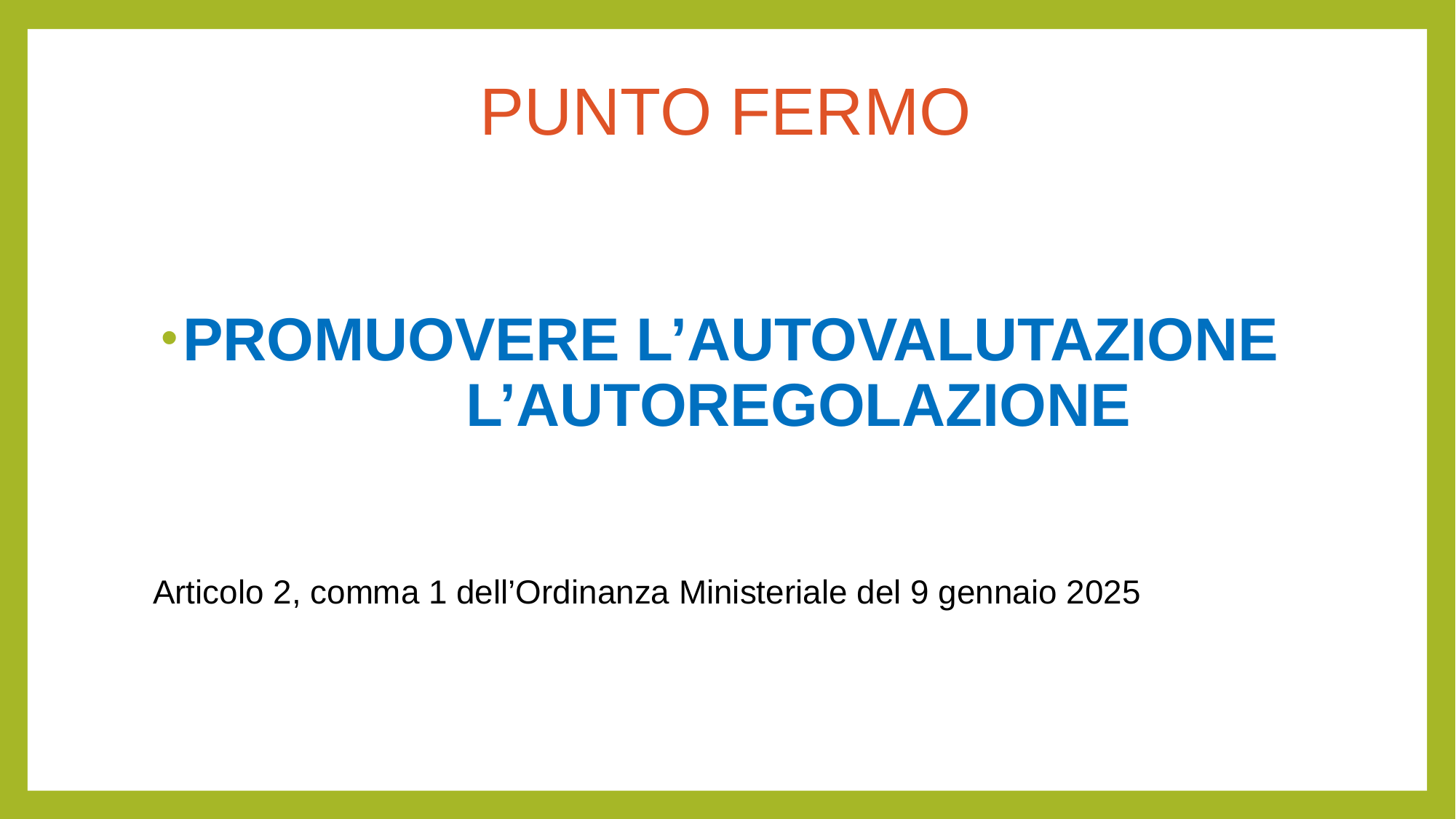

# PUNTO FERMO

PROMUOVERE L’AUTOVALUTAZIONE         L’AUTOREGOLAZIONE

Articolo 2, comma 1 dell’Ordinanza Ministeriale del 9 gennaio 2025